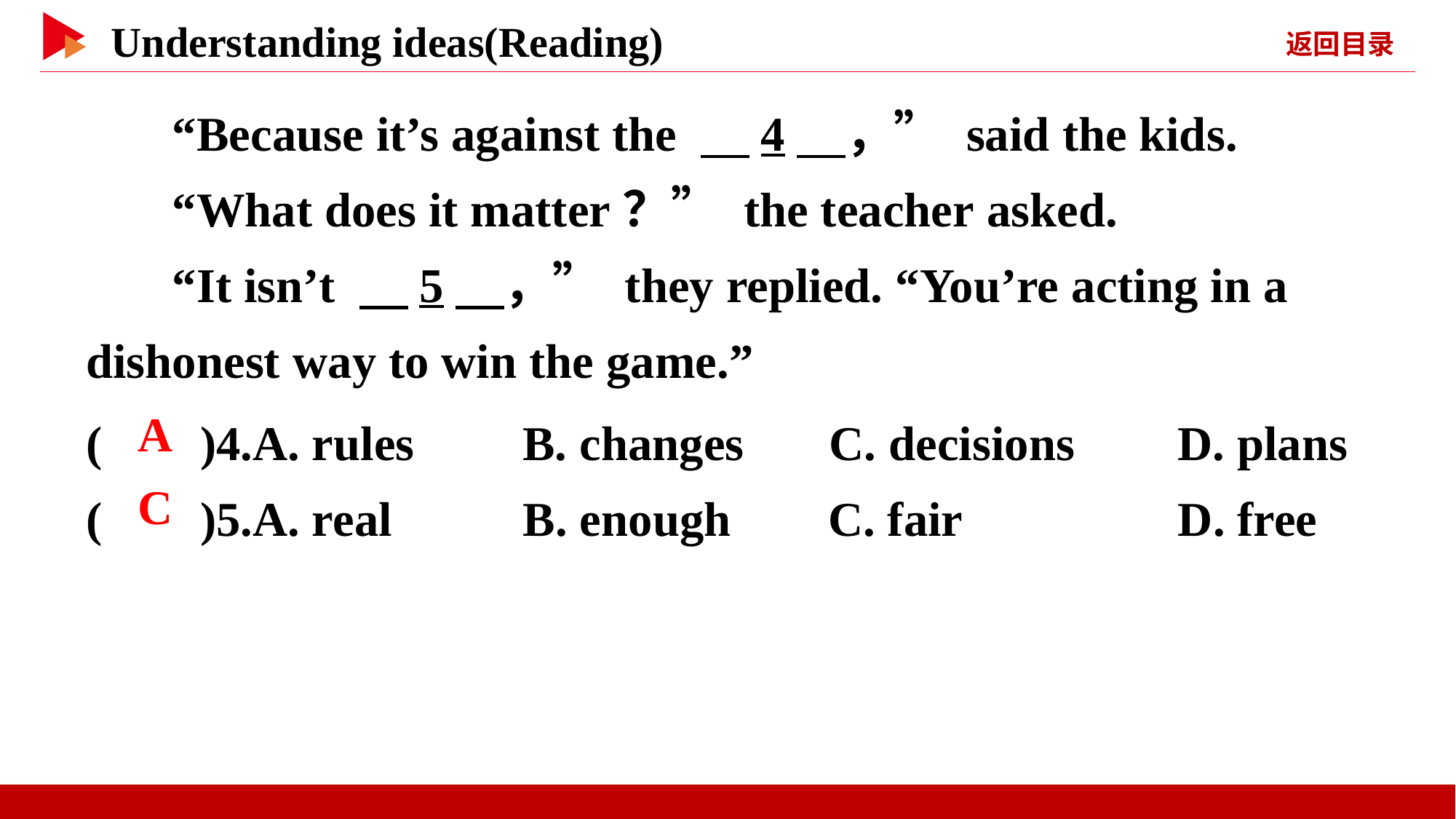

“Because it’s against the 　4　，” said the kids.
“What does it matter？” the teacher asked.
“It isn’t 　5　，” they replied. “You’re acting in a dishonest way to win the game.”
(        )4.A. rules	B. changes       C. decisions	D. plans
(        )5.A. real	         B. enough        C. fair	         D. free
   A
   C